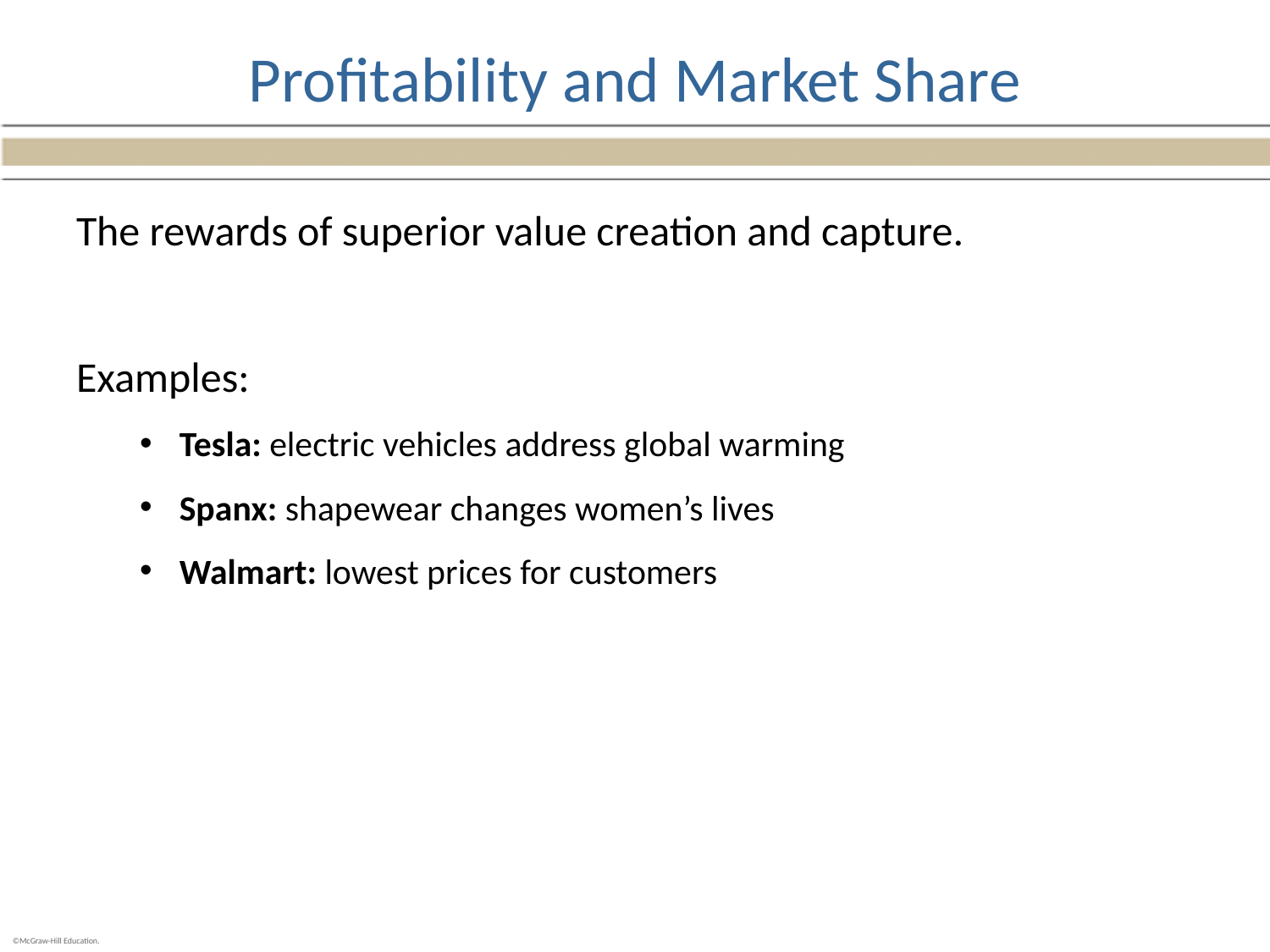

# Profitability and Market Share
The rewards of superior value creation and capture.

Examples:
Tesla: electric vehicles address global warming
Spanx: shapewear changes women’s lives
Walmart: lowest prices for customers